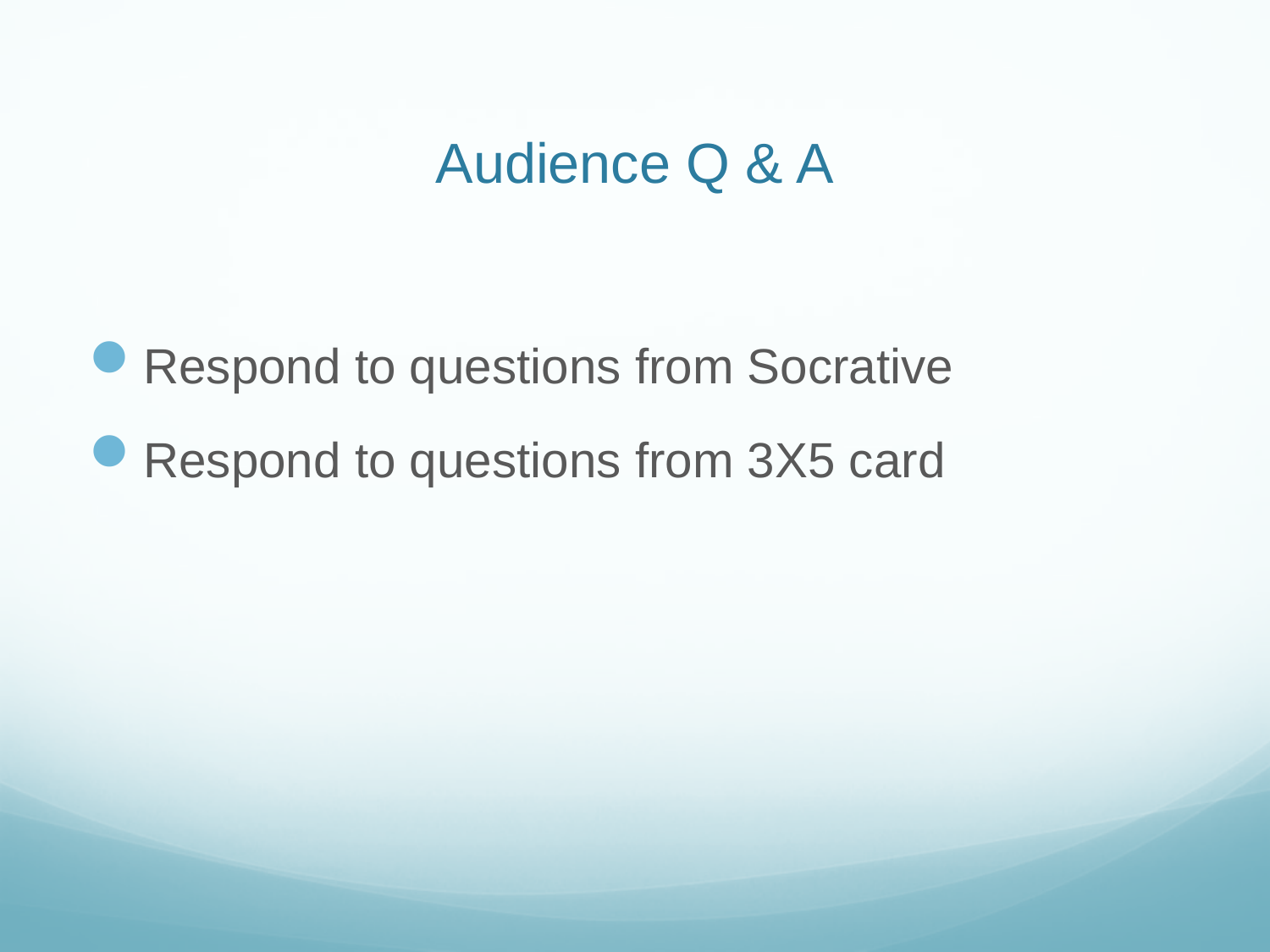

# Audience Q & A
Respond to questions from Socrative
Respond to questions from 3X5 card